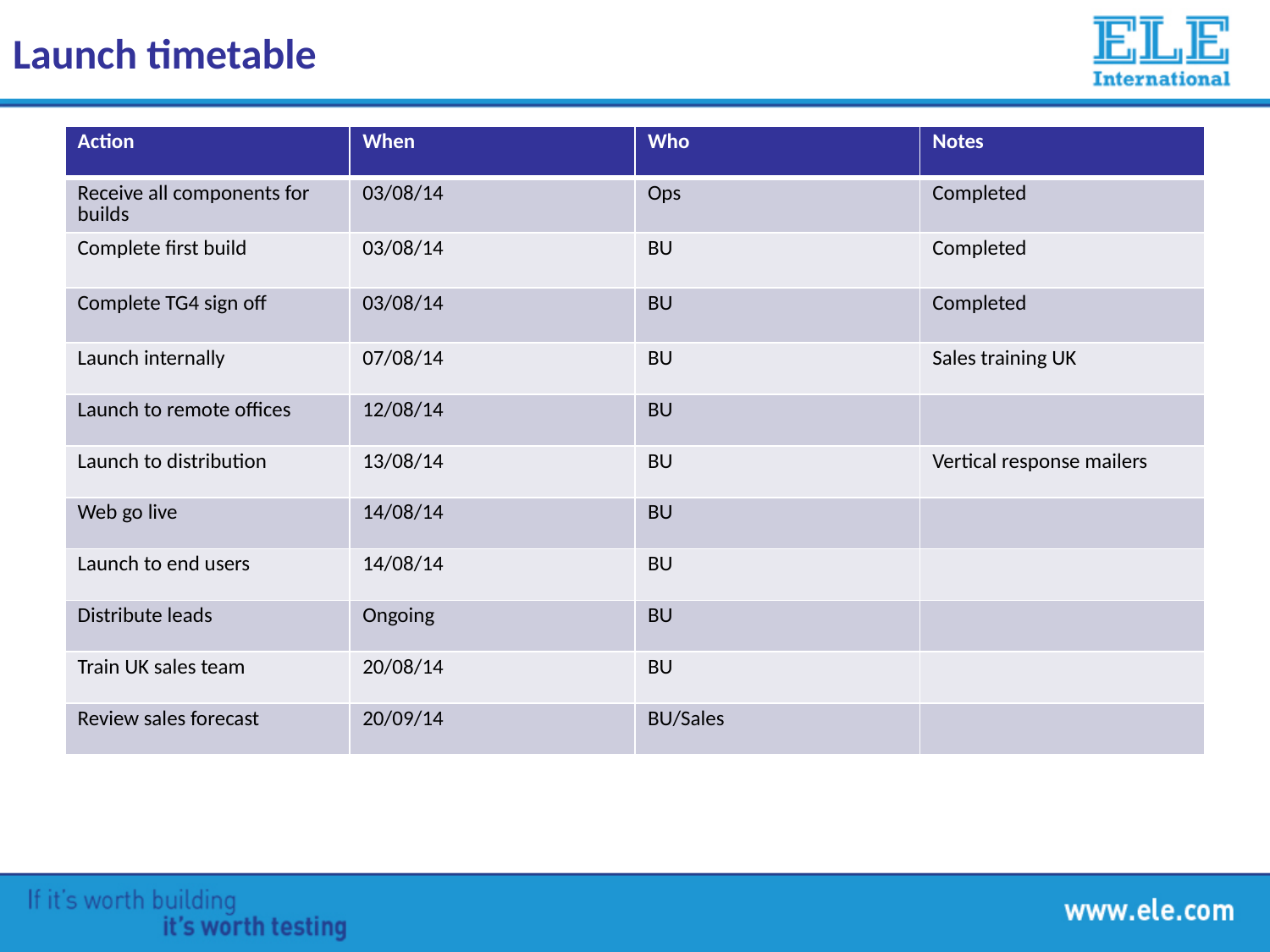

# Launch timetable
| Action | When | Who | Notes |
| --- | --- | --- | --- |
| Receive all components for builds | 03/08/14 | Ops | Completed |
| Complete first build | 03/08/14 | BU | Completed |
| Complete TG4 sign off | 03/08/14 | BU | Completed |
| Launch internally | 07/08/14 | BU | Sales training UK |
| Launch to remote offices | 12/08/14 | BU |  |
| Launch to distribution | 13/08/14 | BU | Vertical response mailers |
| Web go live | 14/08/14 | BU |  |
| Launch to end users | 14/08/14 | BU |  |
| Distribute leads | Ongoing | BU |  |
| Train UK sales team | 20/08/14 | BU |  |
| Review sales forecast | 20/09/14 | BU/Sales |  |